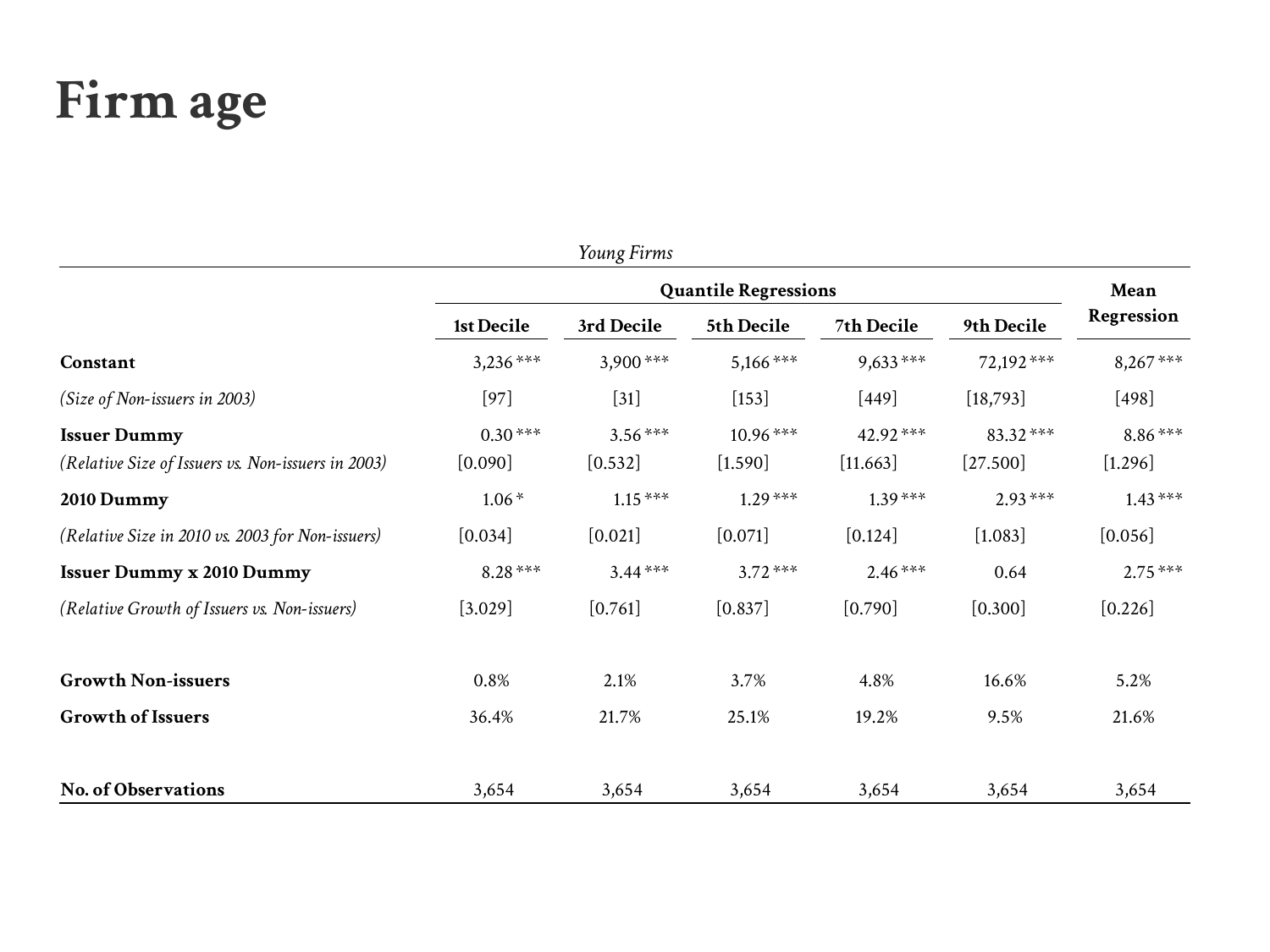

Firm age
| Young Firms |  |  |  |  |  |  |  |  |  |  |  |  |  |  |  |  |  |  |
| --- | --- | --- | --- | --- | --- | --- | --- | --- | --- | --- | --- | --- | --- | --- | --- | --- | --- | --- |
|  |  | Quantile Regressions |  |  |  |  |  |  |  |  |  |  |  |  |  |  | Mean Regression |  |
|  |  | 1st Decile |  |  | 3rd Decile |  |  | 5th Decile |  |  | 7th Decile |  |  | 9th Decile |  |  |  |  |
| Constant |  | 3,236 | \*\*\* |  | 3,900 | \*\*\* |  | 5,166 | \*\*\* |  | 9,633 | \*\*\* |  | 72,192 | \*\*\* |  | 8,267 | \*\*\* |
| (Size of Non-issuers in 2003) |  | [97] |  |  | [31] |  |  | [153] |  |  | [449] |  |  | [18,793] |  |  | [498] |  |
| Issuer Dummy |  | 0.30 | \*\*\* |  | 3.56 | \*\*\* |  | 10.96 | \*\*\* |  | 42.92 | \*\*\* |  | 83.32 | \*\*\* |  | 8.86 | \*\*\* |
| (Relative Size of Issuers vs. Non-issuers in 2003) |  | [0.090] |  |  | [0.532] |  |  | [1.590] |  |  | [11.663] |  |  | [27.500] |  |  | [1.296] |  |
| 2010 Dummy |  | 1.06 | \* |  | 1.15 | \*\*\* |  | 1.29 | \*\*\* |  | 1.39 | \*\*\* |  | 2.93 | \*\*\* |  | 1.43 | \*\*\* |
| (Relative Size in 2010 vs. 2003 for Non-issuers) |  | [0.034] |  |  | [0.021] |  |  | [0.071] |  |  | [0.124] |  |  | [1.083] |  |  | [0.056] |  |
| Issuer Dummy x 2010 Dummy |  | 8.28 | \*\*\* |  | 3.44 | \*\*\* |  | 3.72 | \*\*\* |  | 2.46 | \*\*\* |  | 0.64 |  |  | 2.75 | \*\*\* |
| (Relative Growth of Issuers vs. Non-issuers) |  | [3.029] |  |  | [0.761] |  |  | [0.837] |  |  | [0.790] |  |  | [0.300] |  |  | [0.226] |  |
|  |  |  |  |  |  |  |  |  |  |  |  |  |  |  |  |  |  |  |
| Growth Non-issuers |  | 0.8% |  |  | 2.1% |  |  | 3.7% |  |  | 4.8% |  |  | 16.6% |  |  | 5.2% |  |
| Growth of Issuers |  | 36.4% |  |  | 21.7% |  |  | 25.1% |  |  | 19.2% |  |  | 9.5% |  |  | 21.6% |  |
|  |  |  |  |  |  |  |  |  |  |  |  |  |  |  |  |  |  |  |
| No. of Observations |  | 3,654 |  |  | 3,654 |  |  | 3,654 |  |  | 3,654 |  |  | 3,654 |  |  | 3,654 |  |